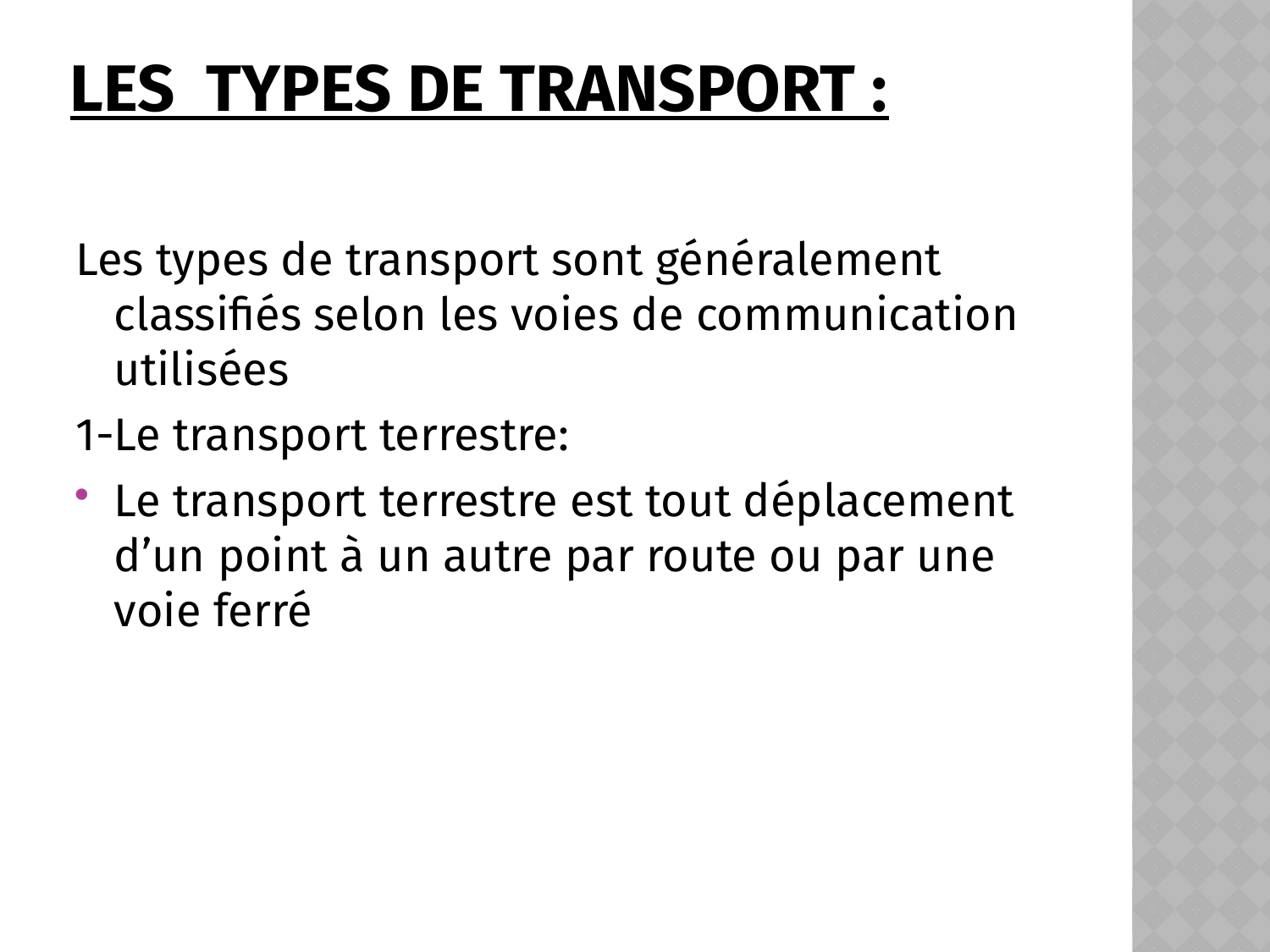

# Les  types de transport :
Les types de transport sont généralement classifiés selon les voies de communication utilisées
1-Le transport terrestre:
Le transport terrestre est tout déplacement d’un point à un autre par route ou par une voie ferré